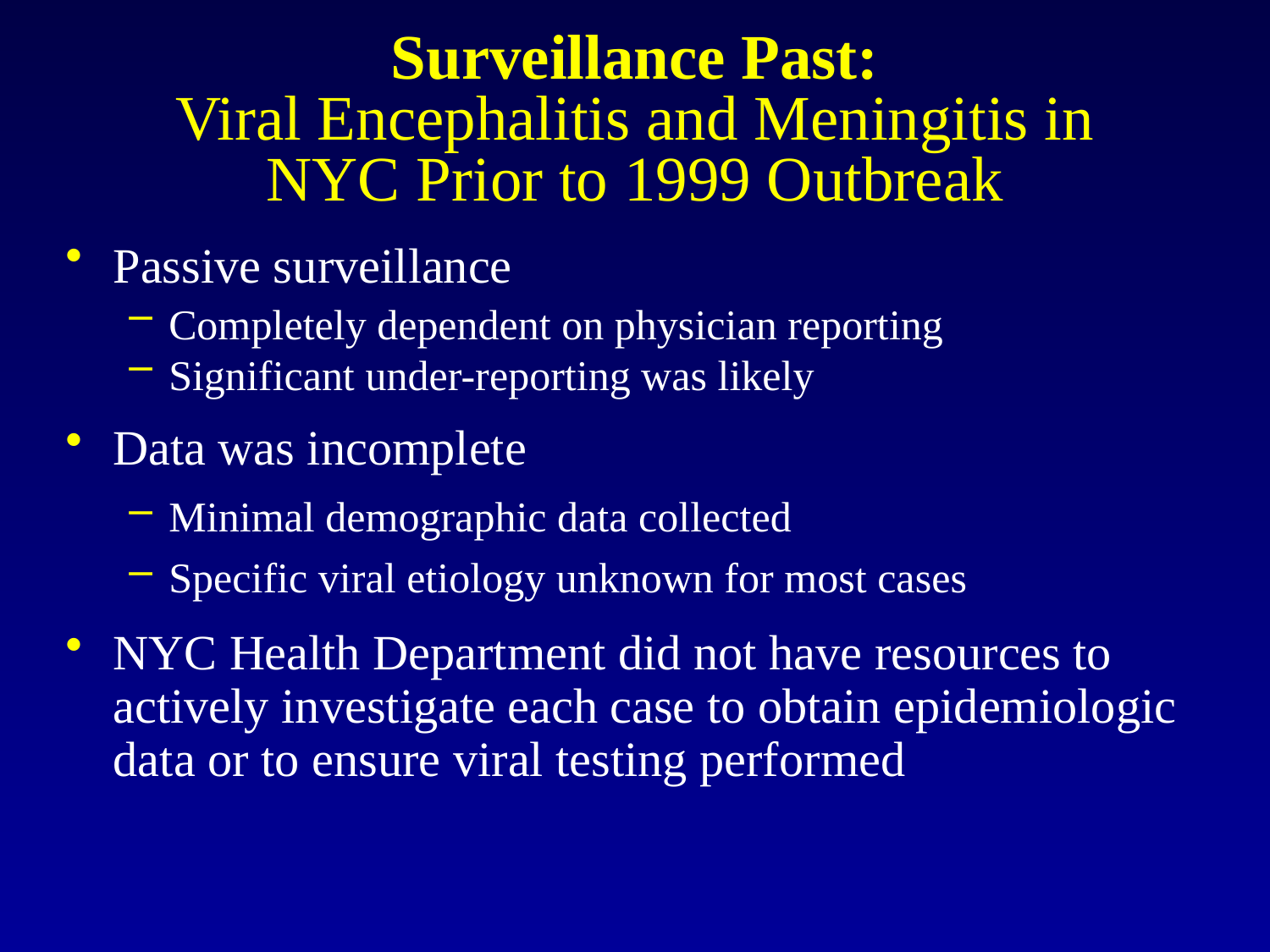

# Surveillance Past: Viral Encephalitis and Meningitis in NYC Prior to 1999 Outbreak
Passive surveillance
Completely dependent on physician reporting
Significant under-reporting was likely
Data was incomplete
Minimal demographic data collected
Specific viral etiology unknown for most cases
NYC Health Department did not have resources to actively investigate each case to obtain epidemiologic data or to ensure viral testing performed